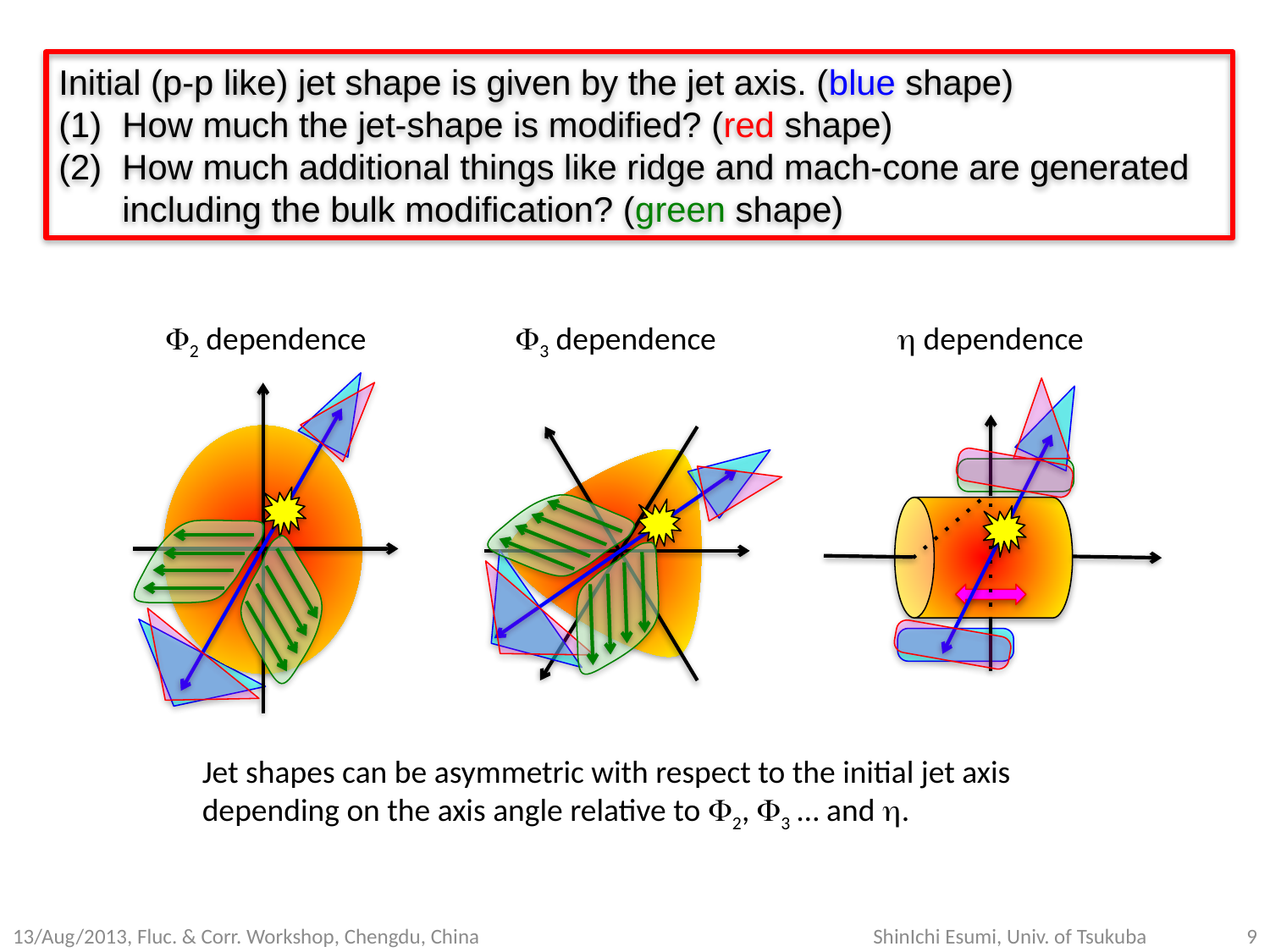

Initial (p-p like) jet shape is given by the jet axis. (blue shape)
How much the jet-shape is modified? (red shape)
How much additional things like ridge and mach-cone are generated including the bulk modification? (green shape)
Φ3 dependence
η dependence
Φ2 dependence

Jet shapes can be asymmetric with respect to the initial jet axis
depending on the axis angle relative to Φ2, Φ3 … and η.
13/Aug/2013, Fluc. & Corr. Workshop, Chengdu, China
ShinIchi Esumi, Univ. of Tsukuba
9